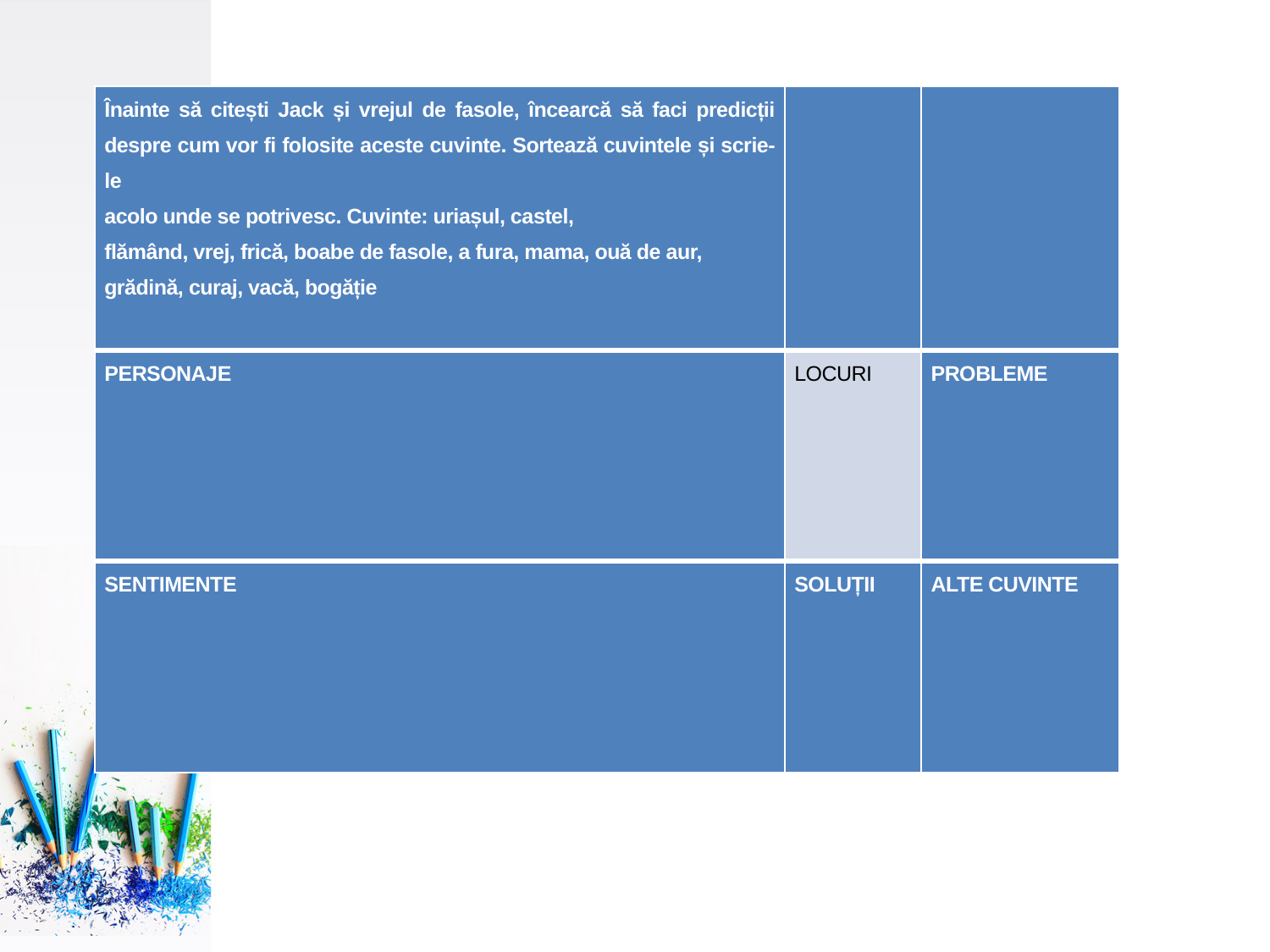

#
| Înainte să citești Jack și vrejul de fasole, încearcă să faci predicții despre cum vor fi folosite aceste cuvinte. Sortează cuvintele și scrie-le acolo unde se potrivesc. Cuvinte: uriașul, castel, flămând, vrej, frică, boabe de fasole, a fura, mama, ouă de aur, grădină, curaj, vacă, bogăție |  |  |
| --- | --- | --- |
| PERSONAJE | LOCURI | PROBLEME |
| SENTIMENTE | SOLUȚII | ALTE CUVINTE |
| Înainte să citești Jack și vrejul de fasole, încearcă să faci predicții despre cum vor fi folosite aceste cuvinte. Sortează cuvintele și scrie-le acolo unde se potrivesc. Cuvinte: uriașul, castel, flămând, vrej, frică, boabe de fasole, a fura, mama, ouă de aur, grădină, curaj, vacă, bogăție |  |  |
| --- | --- | --- |
| PERSONAJE | LOCURI | PROBLEME |
| SENTIMENTE | SOLUȚII | ALTE CUVINTE |